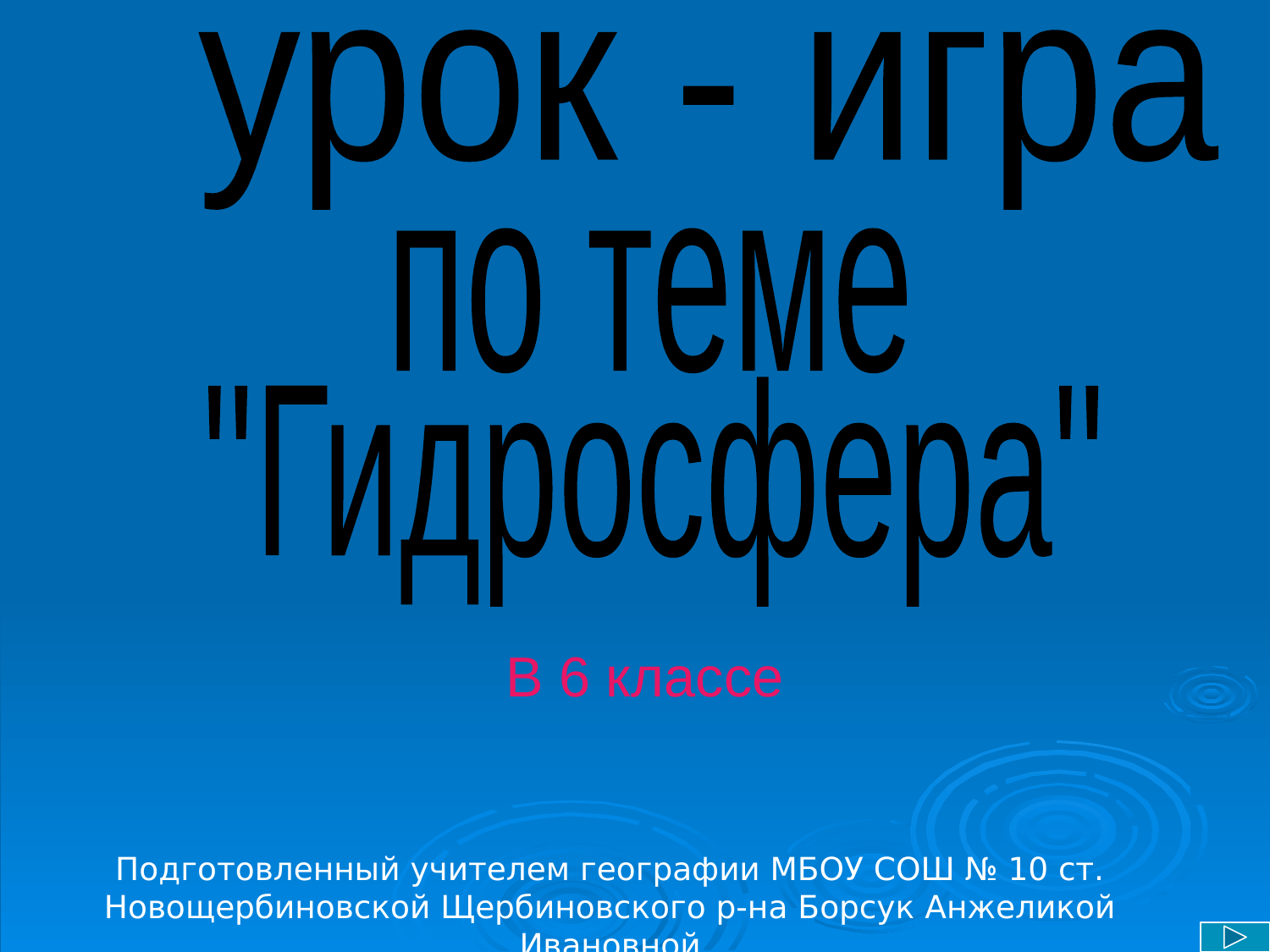

урок - игра
#
по теме
''Гидросфера''

В 6 классе

Подготовленный учителем географии МБОУ СОШ № 10 ст. Новощербиновской Щербиновского р-на Борсук Анжеликой Ивановной